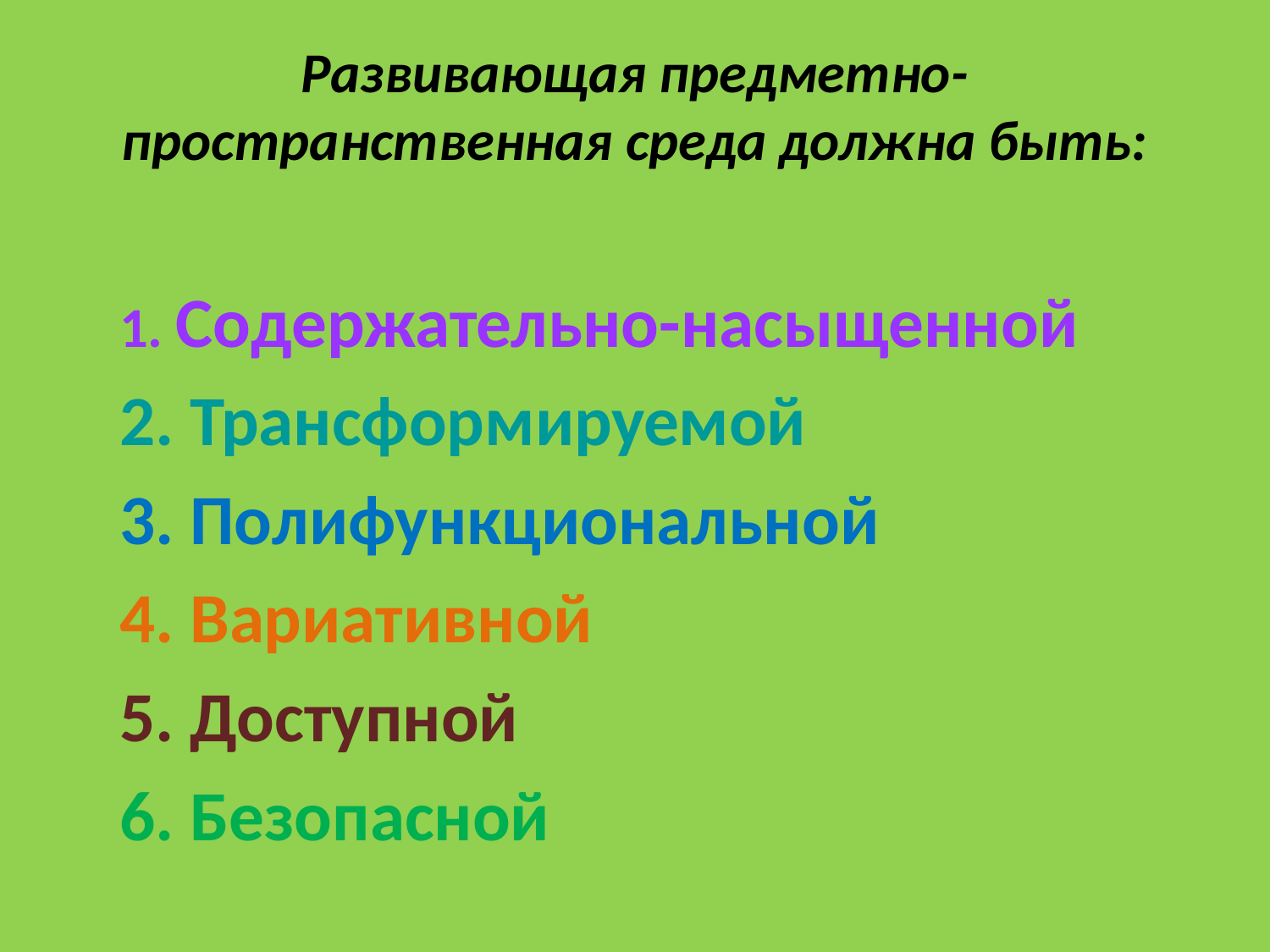

Развивающая предметно-пространственная среда должна быть:

	1. Содержательно-насыщенной
	2. Трансформируемой
	3. Полифункциональной
	4. Вариативной
	5. Доступной
	6. Безопасной